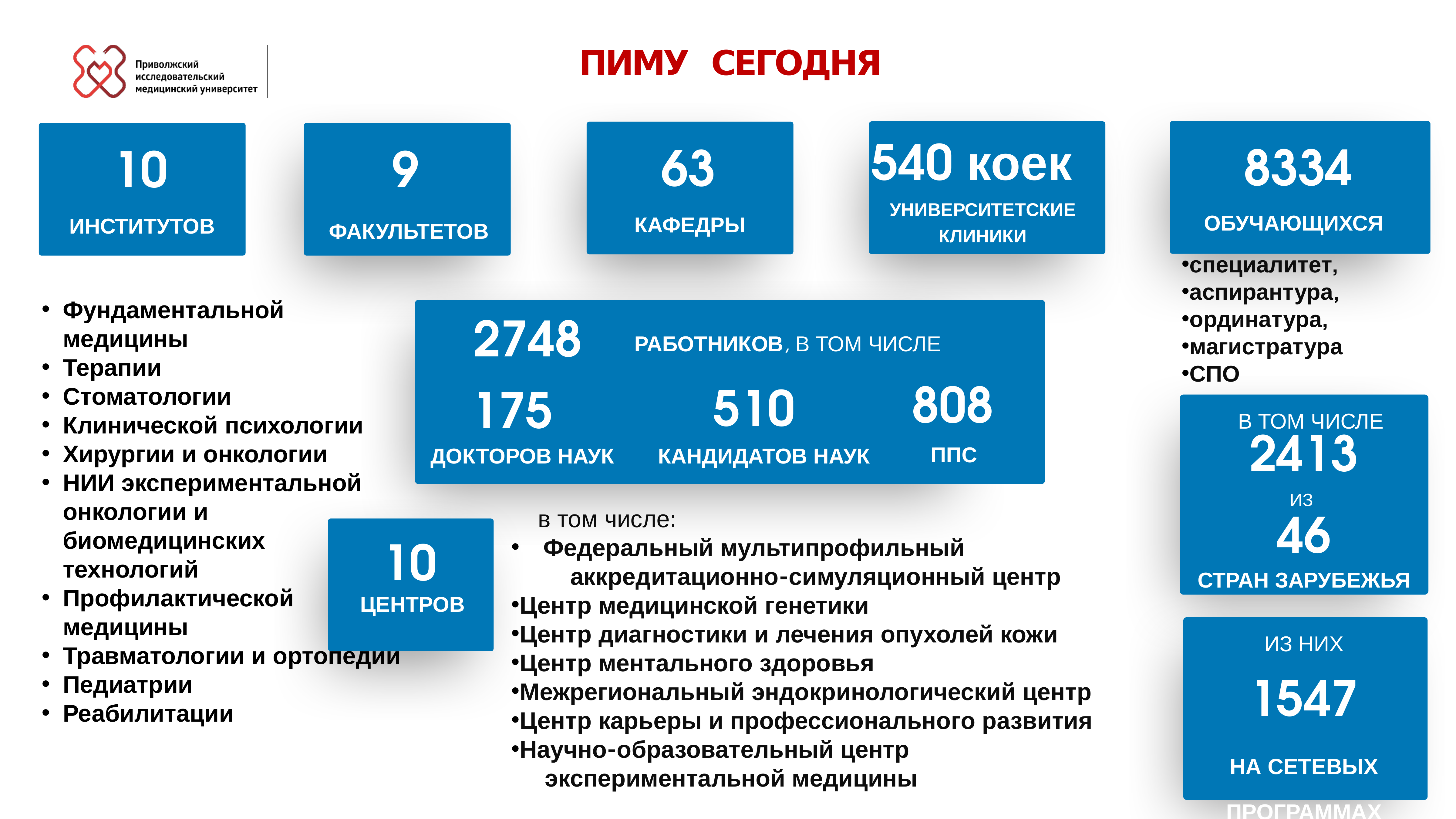

ПИМУ  сегодня

8334
ОБУЧАЮЩИХСЯ

540 коек
УНИВЕРСИТЕТСКИЕ КЛИНИКИ

63
КАФЕДРЫ

10
ИНСТИТУТОВ

9
ФАКУЛЬТЕТОВ
специалитет,
аспирантура,
ординатура,
магистратура
СПО
Фундаментальной медицины
Терапии
Стоматологии
Клинической психологии
Хирургии и онкологии
НИИ экспериментальной онкологии и биомедицинских технологий
Профилактической медицины
Травматологии и ортопедии
Педиатрии
Реабилитации

2748
РАБОТНИКОВ, В ТОМ ЧИСЛЕ
808
510
175
ППС
КАНДИДАТОВ НАУК
ДОКТОРОВ НАУК
 В ТОМ ЧИСЛЕ
2413

из
46
СТРАН ЗАРУБЕЖЬЯ

    в том числе:
Федеральный мультипрофильный                                        аккредитационно-симуляционный центр
Центр медицинской генетики
Центр диагностики и лечения опухолей кожи
Центр ментального здоровья
Межрегиональный эндокринологический центр
Центр карьеры и профессионального развития
Научно-образовательный центр
     экспериментальной медицины

10
ЦЕНТРОВ

ИЗ НИХ
1547

На сетевых программах